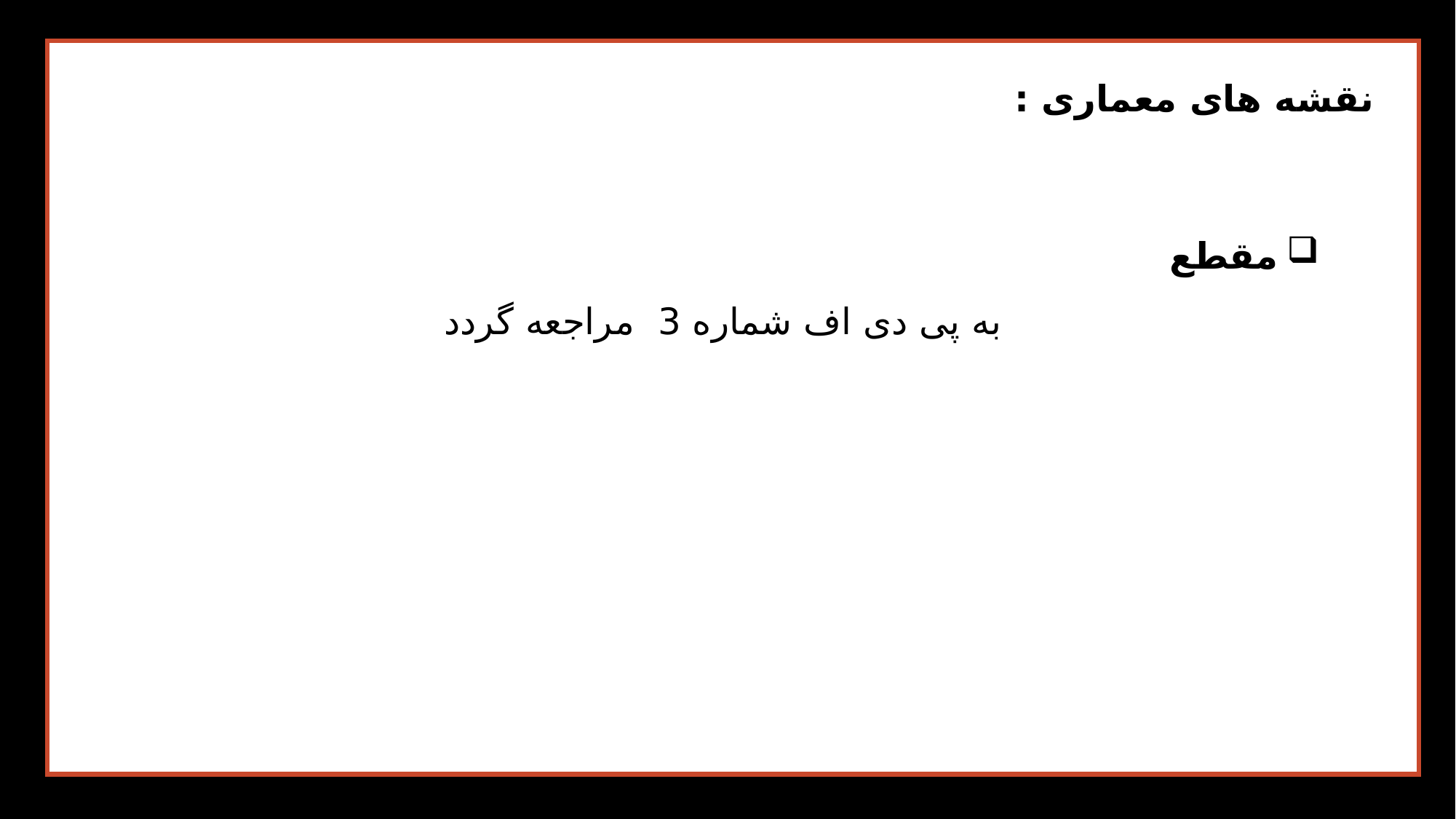

نقشه های معماری :

مقطع
به پی دی اف شماره 3  مراجعه گردد